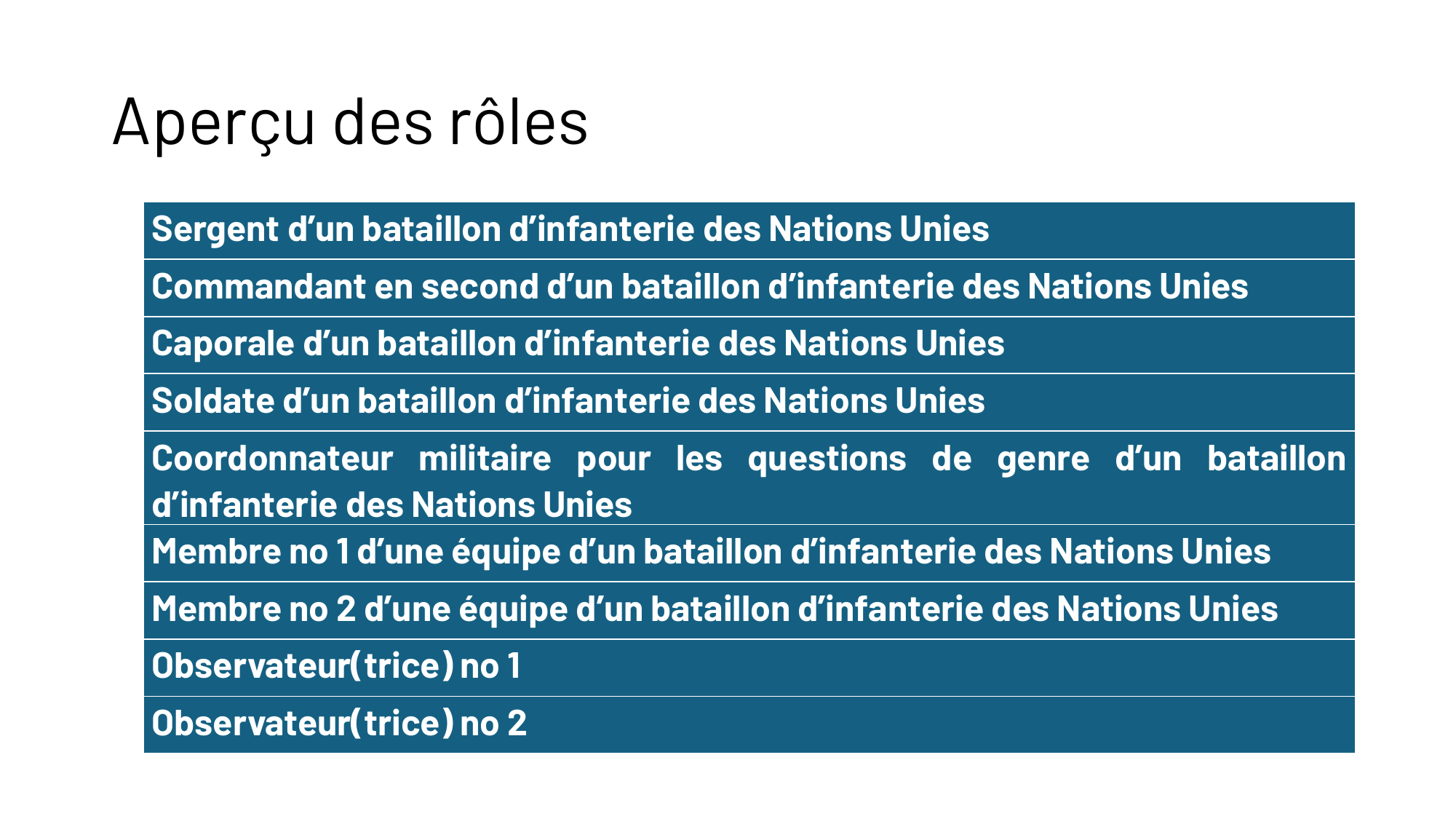

# Aperçu des rôles
| Sergent d’un bataillon d’infanterie des Nations Unies |
| --- |
| Commandant en second d’un bataillon d’infanterie des Nations Unies |
| Caporale d’un bataillon d’infanterie des Nations Unies |
| Soldate d’un bataillon d’infanterie des Nations Unies |
| Coordonnateur militaire pour les questions de genre d’un bataillon d’infanterie des Nations Unies |
| Membre no 1 d’une équipe d’un bataillon d’infanterie des Nations Unies |
| Membre no 2 d’une équipe d’un bataillon d’infanterie des Nations Unies |
| Observateur(trice) no 1 |
| Observateur(trice) no 2 |